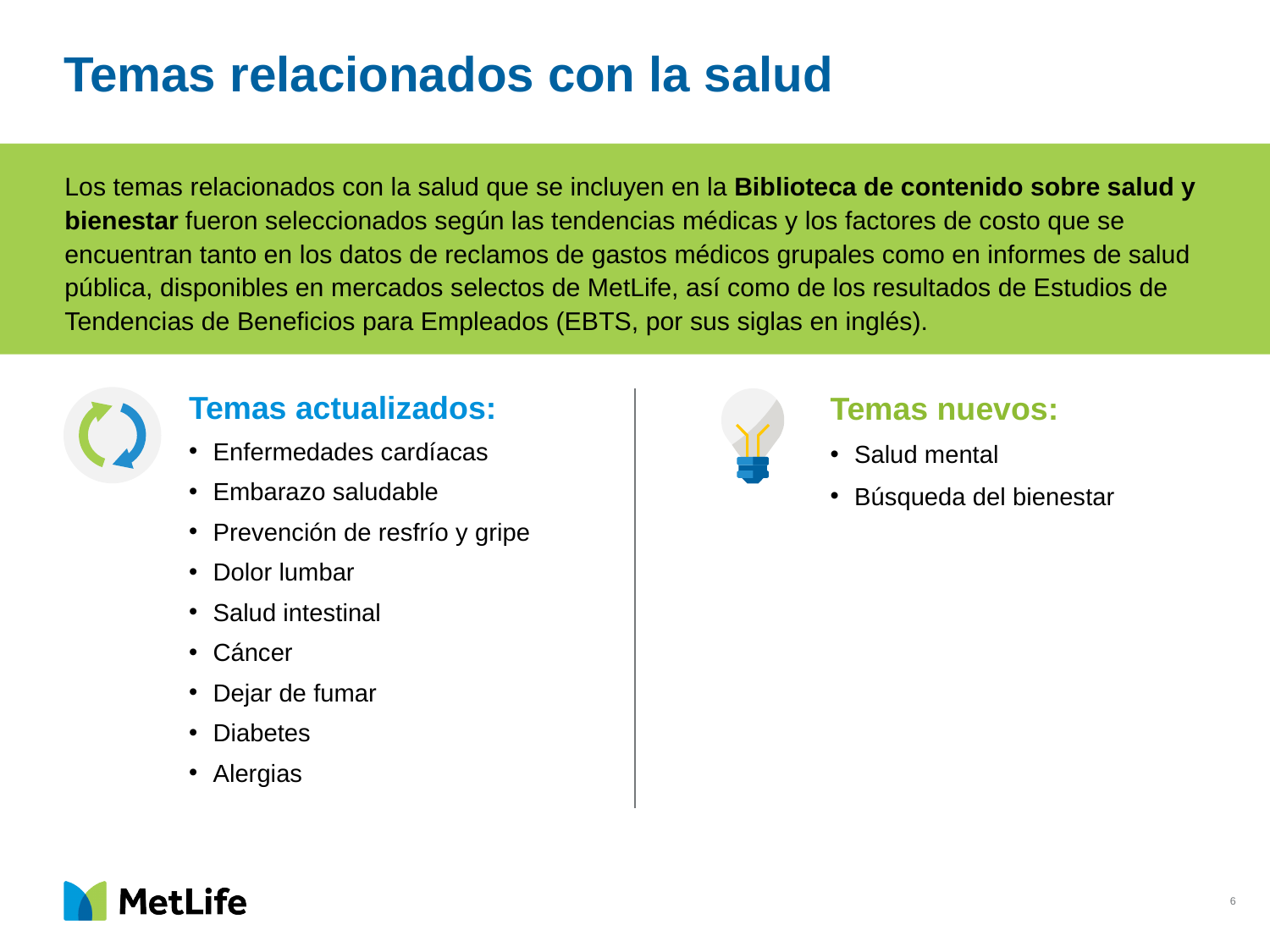

# Temas relacionados con la salud

Los temas relacionados con la salud que se incluyen en la Biblioteca de contenido sobre salud y bienestar fueron seleccionados según las tendencias médicas y los factores de costo que se encuentran tanto en los datos de reclamos de gastos médicos grupales como en informes de salud pública, disponibles en mercados selectos de MetLife, así como de los resultados de Estudios de Tendencias de Beneficios para Empleados (EBTS, por sus siglas en inglés).

Temas actualizados:
Enfermedades cardíacas
Embarazo saludable
Prevención de resfrío y gripe
Dolor lumbar
Salud intestinal
Cáncer
Dejar de fumar
Diabetes
Alergias

Temas nuevos:
Salud mental
Búsqueda del bienestar